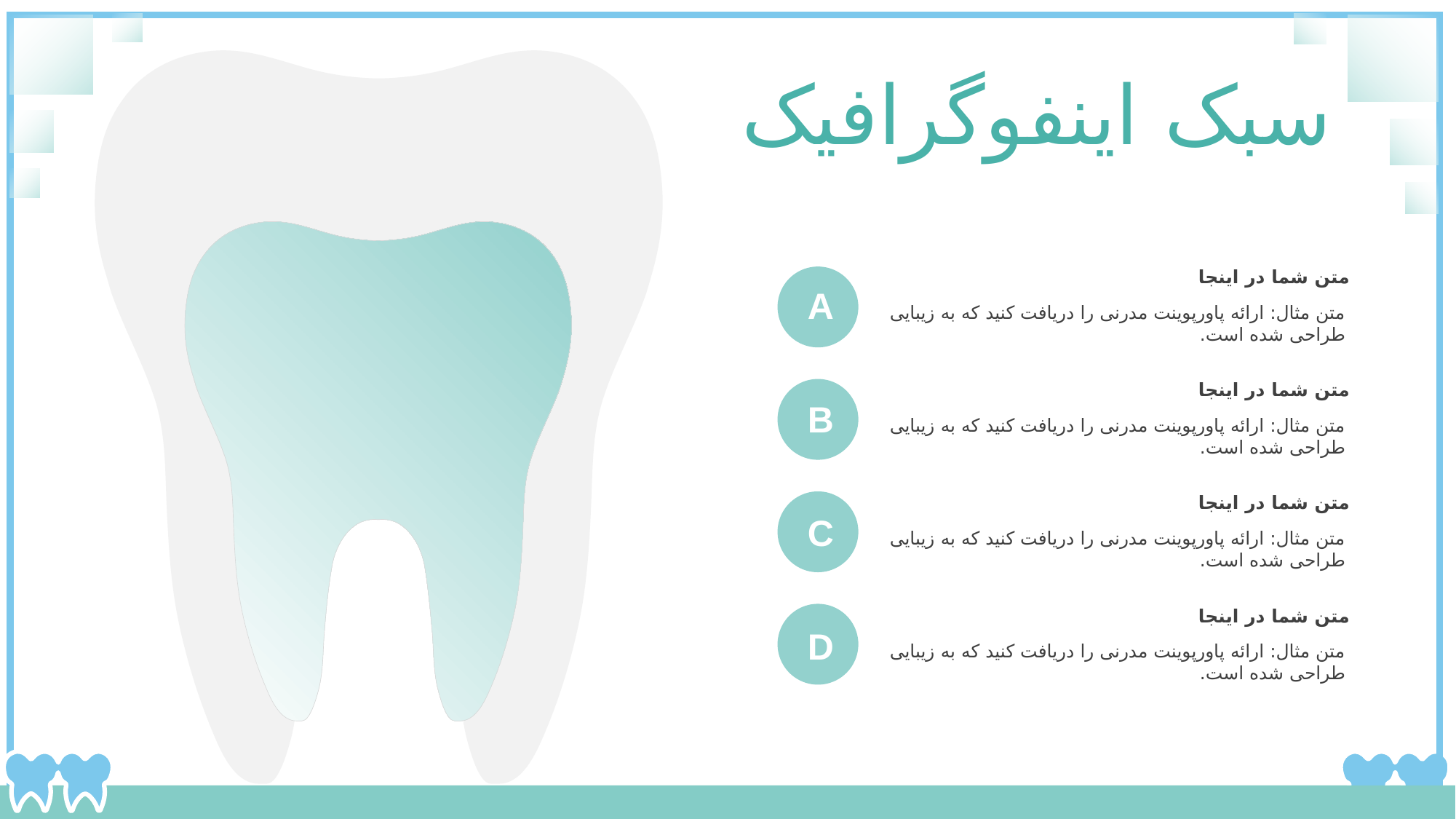

سبک اینفوگرافیک

متن شما در اینجا
متن مثال: ارائه پاورپوینت مدرنی را دریافت کنید که به زیبایی طراحی شده است.

A
متن شما در اینجا
متن مثال: ارائه پاورپوینت مدرنی را دریافت کنید که به زیبایی طراحی شده است.

B
متن شما در اینجا
متن مثال: ارائه پاورپوینت مدرنی را دریافت کنید که به زیبایی طراحی شده است.

C
متن شما در اینجا
متن مثال: ارائه پاورپوینت مدرنی را دریافت کنید که به زیبایی طراحی شده است.

D